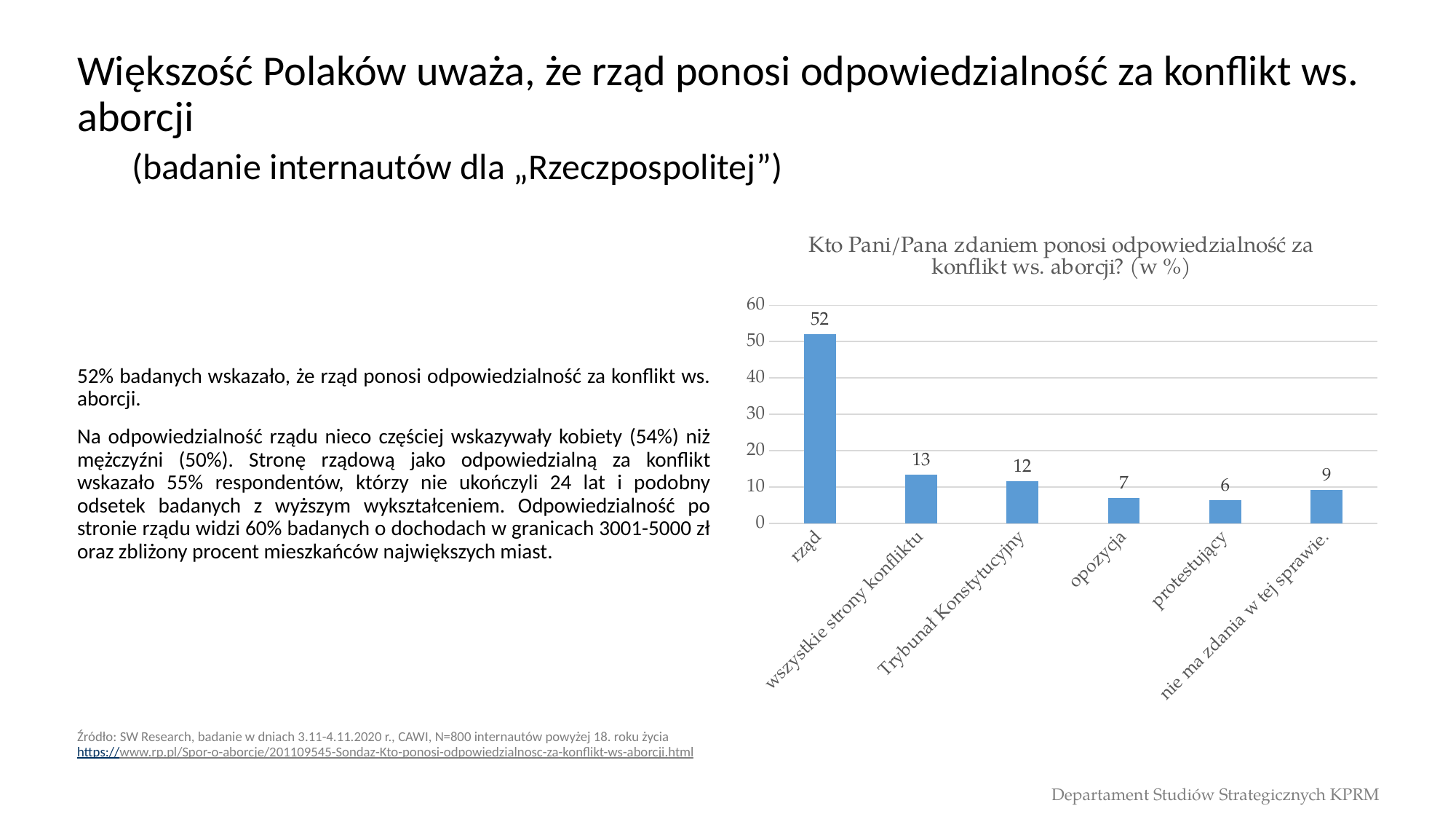

Większość Polaków uważa, że rząd ponosi odpowiedzialność za konflikt ws. aborcji
(badanie internautów dla „Rzeczpospolitej”)

### Chart: Kto Pani/Pana zdaniem ponosi odpowiedzialność za konflikt ws. aborcji? (w %)

| Category |  |
|---|---|
| rząd | 52.1 |
| wszystkie strony konfliktu | 13.4 |
| Trybunał Konstytucyjny | 11.7 |
| opozycja | 7.1 |
| protestujący | 6.4 |
| nie ma zdania w tej sprawie. | 9.3 |
52% badanych wskazało, że rząd ponosi odpowiedzialność za konflikt ws. aborcji.
Na odpowiedzialność rządu nieco częściej wskazywały kobiety (54%) niż mężczyźni (50%). Stronę rządową jako odpowiedzialną za konflikt wskazało 55% respondentów, którzy nie ukończyli 24 lat i podobny odsetek badanych z wyższym wykształceniem. Odpowiedzialność po stronie rządu widzi 60% badanych o dochodach w granicach 3001-5000 zł oraz zbliżony procent mieszkańców największych miast.
Źródło: SW Research, badanie w dniach 3.11-4.11.2020 r., CAWI, N=800 internautów powyżej 18. roku życia
https://www.rp.pl/Spor-o-aborcje/201109545-Sondaz-Kto-ponosi-odpowiedzialnosc-za-konflikt-ws-aborcji.html